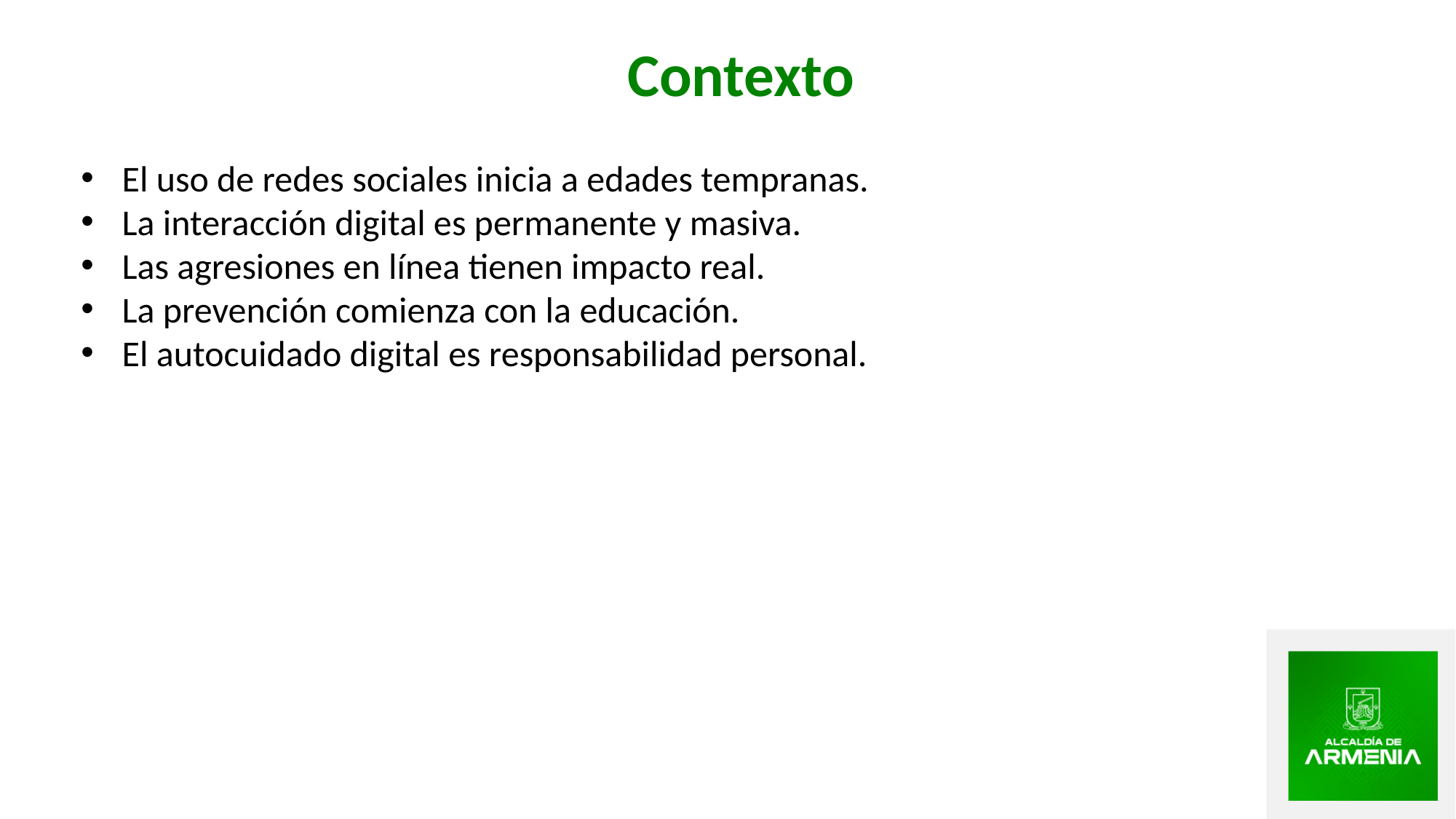

Contexto
El uso de redes sociales inicia a edades tempranas.
La interacción digital es permanente y masiva.
Las agresiones en línea tienen impacto real.
La prevención comienza con la educación.
El autocuidado digital es responsabilidad personal.